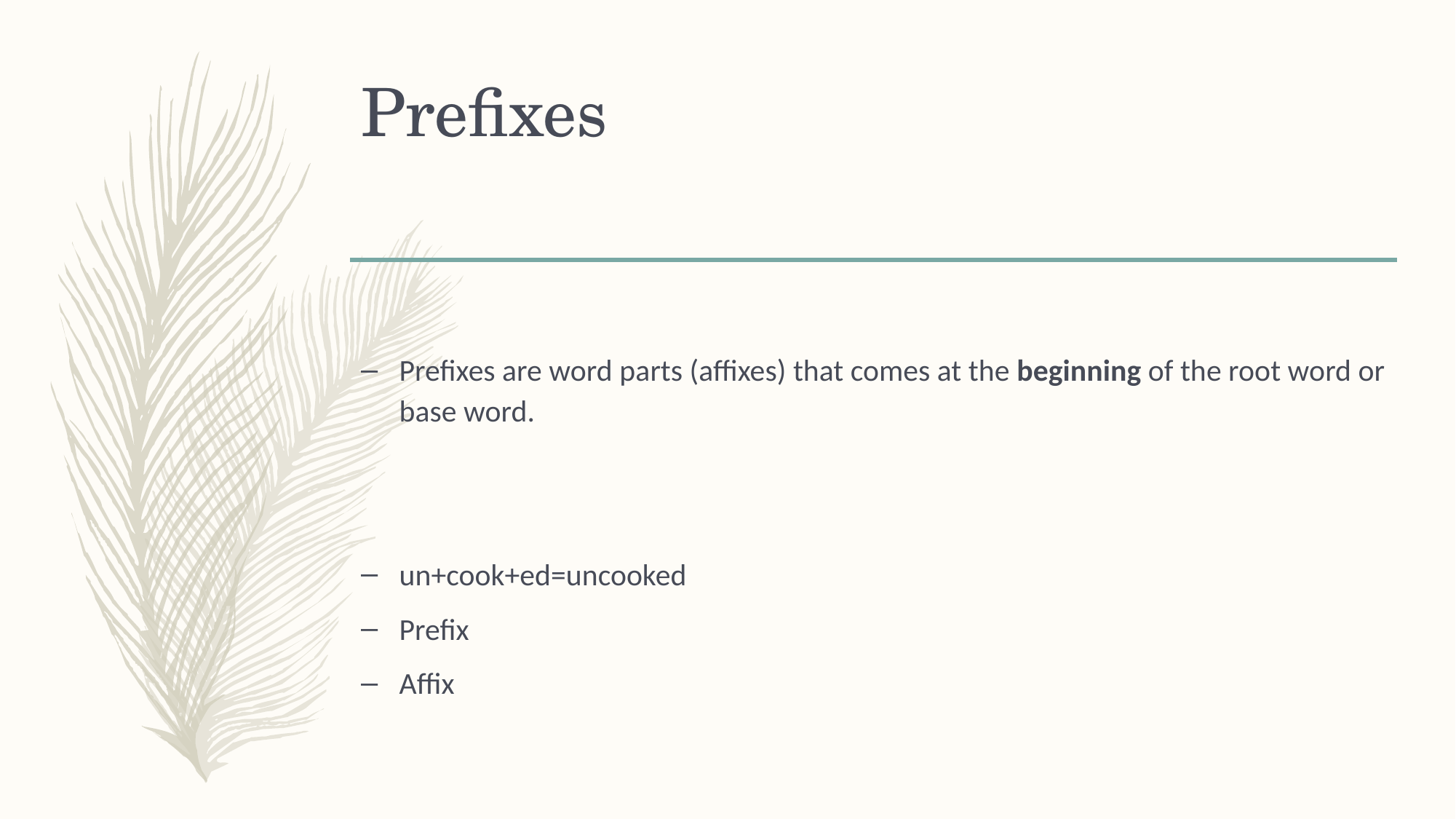

# Prefixes

Prefixes are word parts (affixes) that comes at the beginning of the root word or base word.

un+cook+ed=uncooked
Prefix
Affix